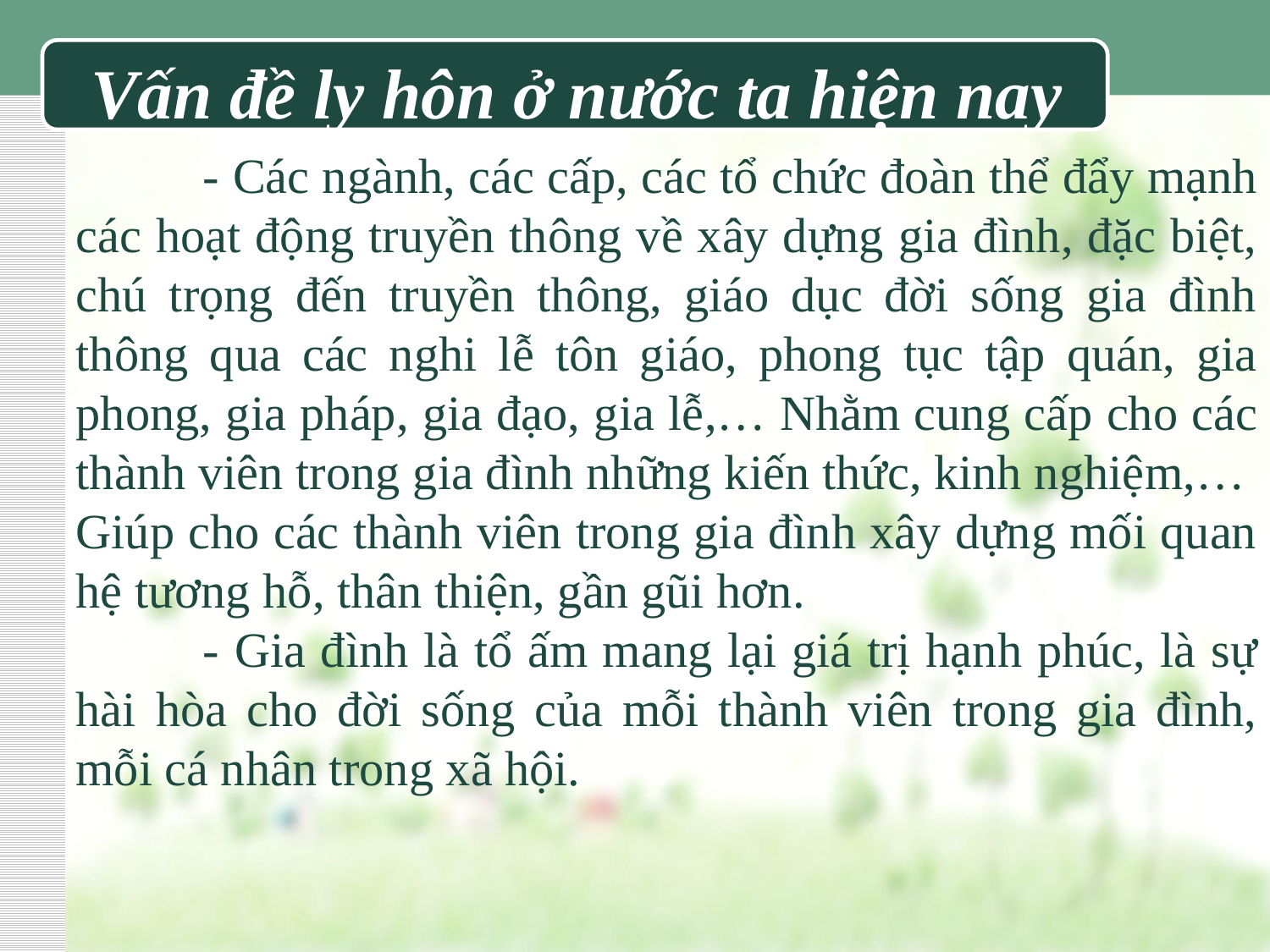

Vấn đề ly hôn ở nước ta hiện nay
	- Các ngành, các cấp, các tổ chức đoàn thể đẩy mạnh các hoạt động truyền thông về xây dựng gia đình, đặc biệt, chú trọng đến truyền thông, giáo dục đời sống gia đình thông qua các nghi lễ tôn giáo, phong tục tập quán, gia phong, gia pháp, gia đạo, gia lễ,… Nhằm cung cấp cho các thành viên trong gia đình những kiến thức, kinh nghiệm,…  Giúp cho các thành viên trong gia đình xây dựng mối quan hệ tương hỗ, thân thiện, gần gũi hơn.
	- Gia đình là tổ ấm mang lại giá trị hạnh phúc, là sự hài hòa cho đời sống của mỗi thành viên trong gia đình, mỗi cá nhân trong xã hội.